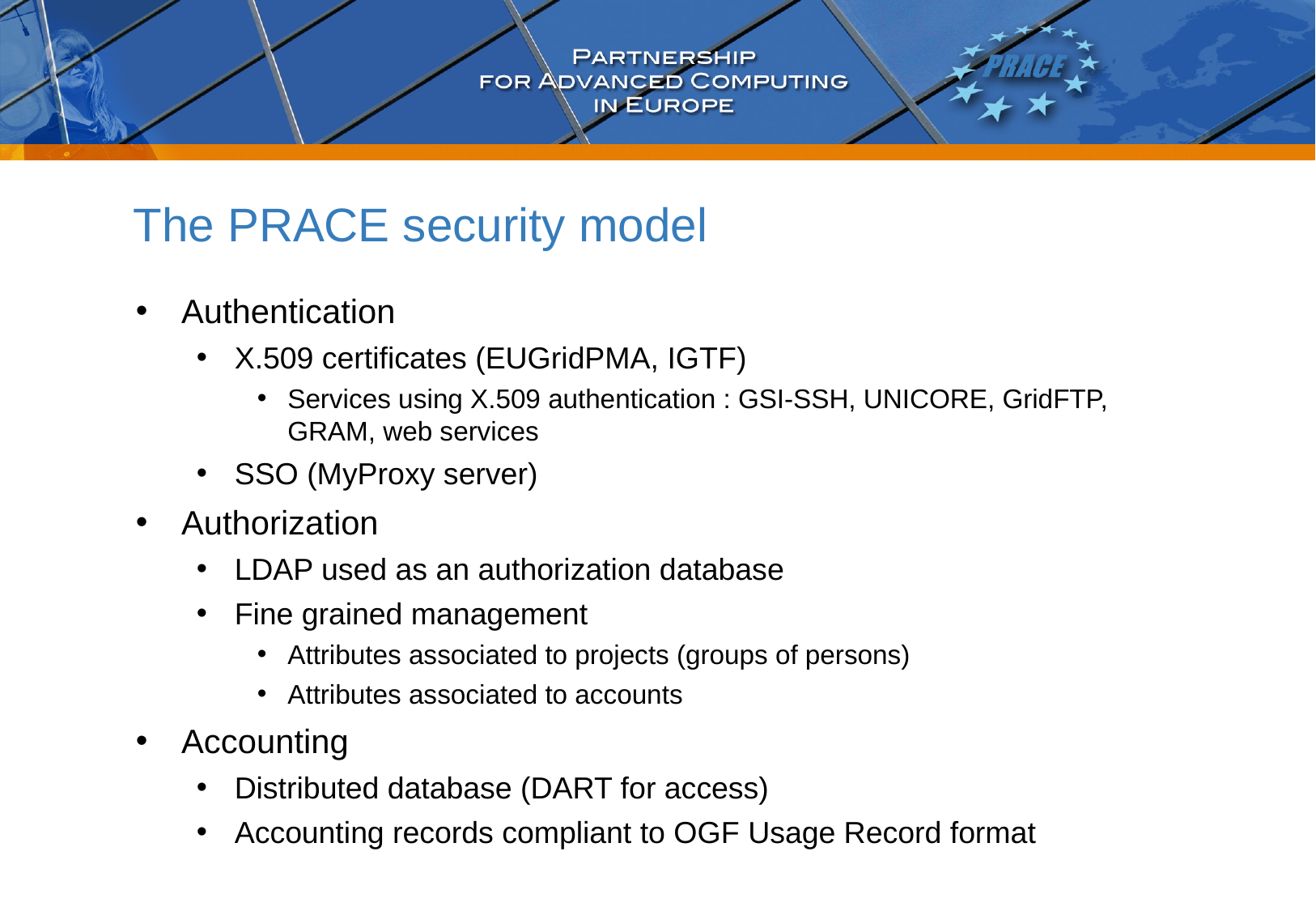

# The PRACE security model
Authentication
X.509 certificates (EUGridPMA, IGTF)
Services using X.509 authentication : GSI-SSH, UNICORE, GridFTP, GRAM, web services
SSO (MyProxy server)
Authorization
LDAP used as an authorization database
Fine grained management
Attributes associated to projects (groups of persons)
Attributes associated to accounts
Accounting
Distributed database (DART for access)
Accounting records compliant to OGF Usage Record format